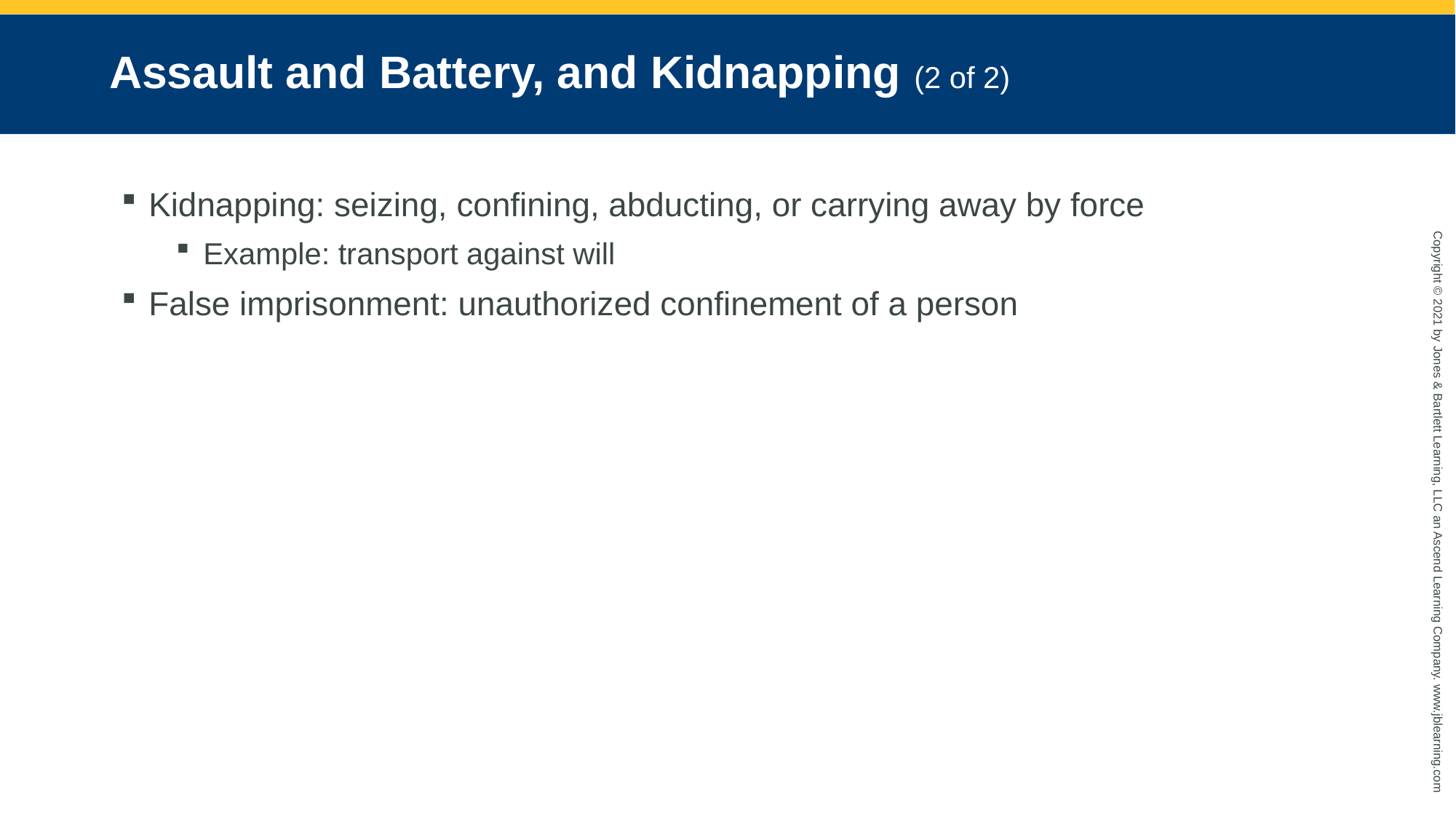

# Assault and Battery, and Kidnapping (2 of 2)
Kidnapping: seizing, confining, abducting, or carrying away by force
Example: transport against will
False imprisonment: unauthorized confinement of a person